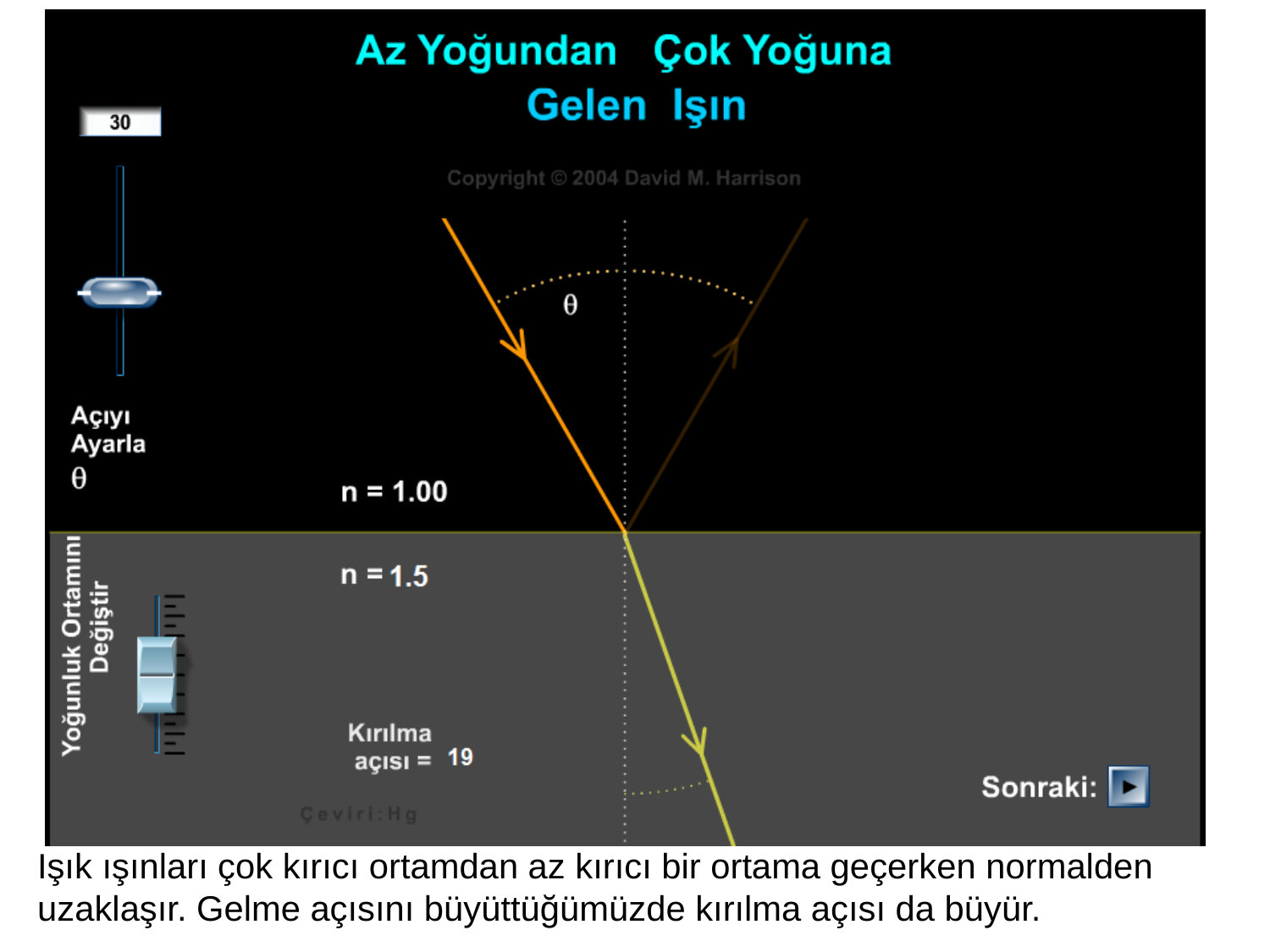

Işık ışınları çok kırıcı ortamdan az kırıcı bir ortama geçerken normalden uzaklaşır. Gelme açısını büyüttüğümüzde kırılma açısı da büyür.